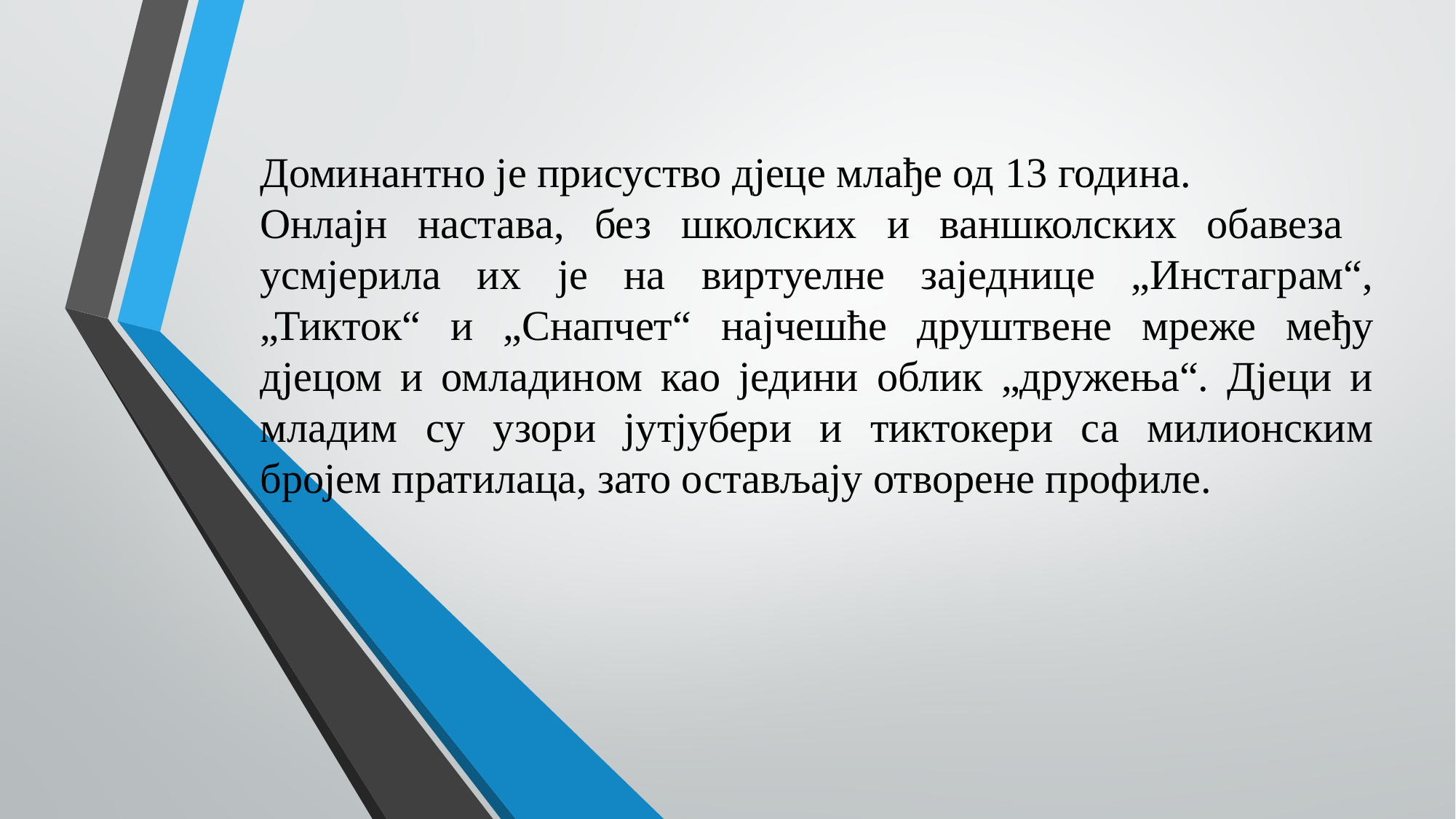

Доминантно је присуство дјеце млађе од 13 година.
Онлајн настава, без школских и ваншколских обавеза  усмјерила их је на виртуелне заједнице „Инстаграм“, „Тикток“ и „Снапчет“ најчешће друштвене мреже међу дјецом и омладином као једини облик „дружења“. Дјеци и младим су узори јутјубери и тиктокери са милионским бројем пратилаца, зато остављају отворене профиле.